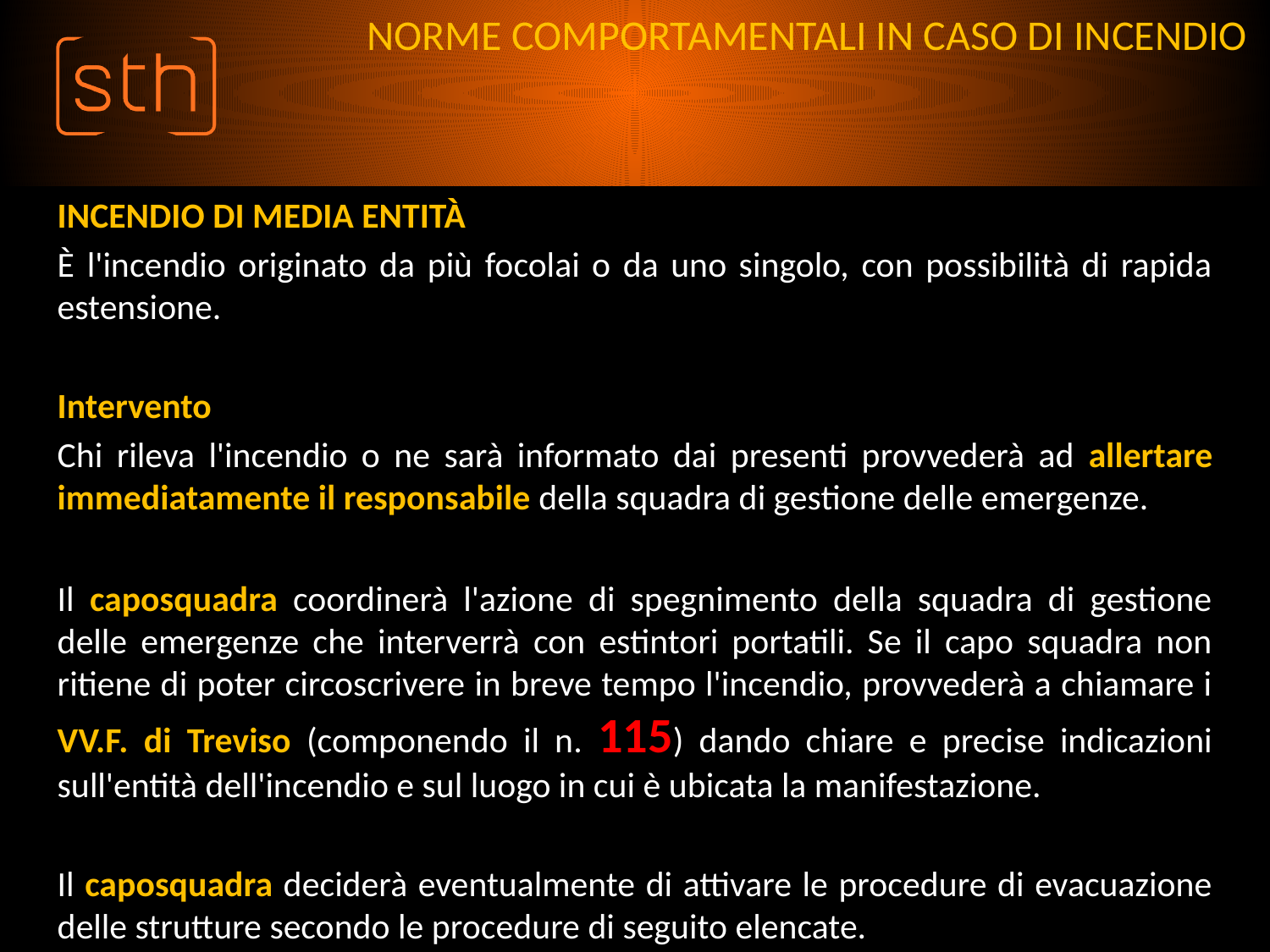

# NORME COMPORTAMENTALI IN CASO DI INCENDIO
INCENDIO DI MEDIA ENTITÀ
È l'incendio originato da più focolai o da uno singolo, con possibilità di rapida estensione.

Intervento
Chi rileva l'incendio o ne sarà informato dai presenti provvederà ad allertare immediatamente il responsabile della squadra di gestione delle emergenze.

Il caposquadra coordinerà l'azione di spegnimento della squadra di gestione delle emergenze che interverrà con estintori portatili. Se il capo squadra non ritiene di poter circoscrivere in breve tempo l'incendio, provvederà a chiamare i VV.F. di Treviso (componendo il n. 115) dando chiare e precise indicazioni sull'entità dell'incendio e sul luogo in cui è ubicata la manifestazione.

Il caposquadra deciderà eventualmente di attivare le procedure di evacuazione delle strutture secondo le procedure di seguito elencate.